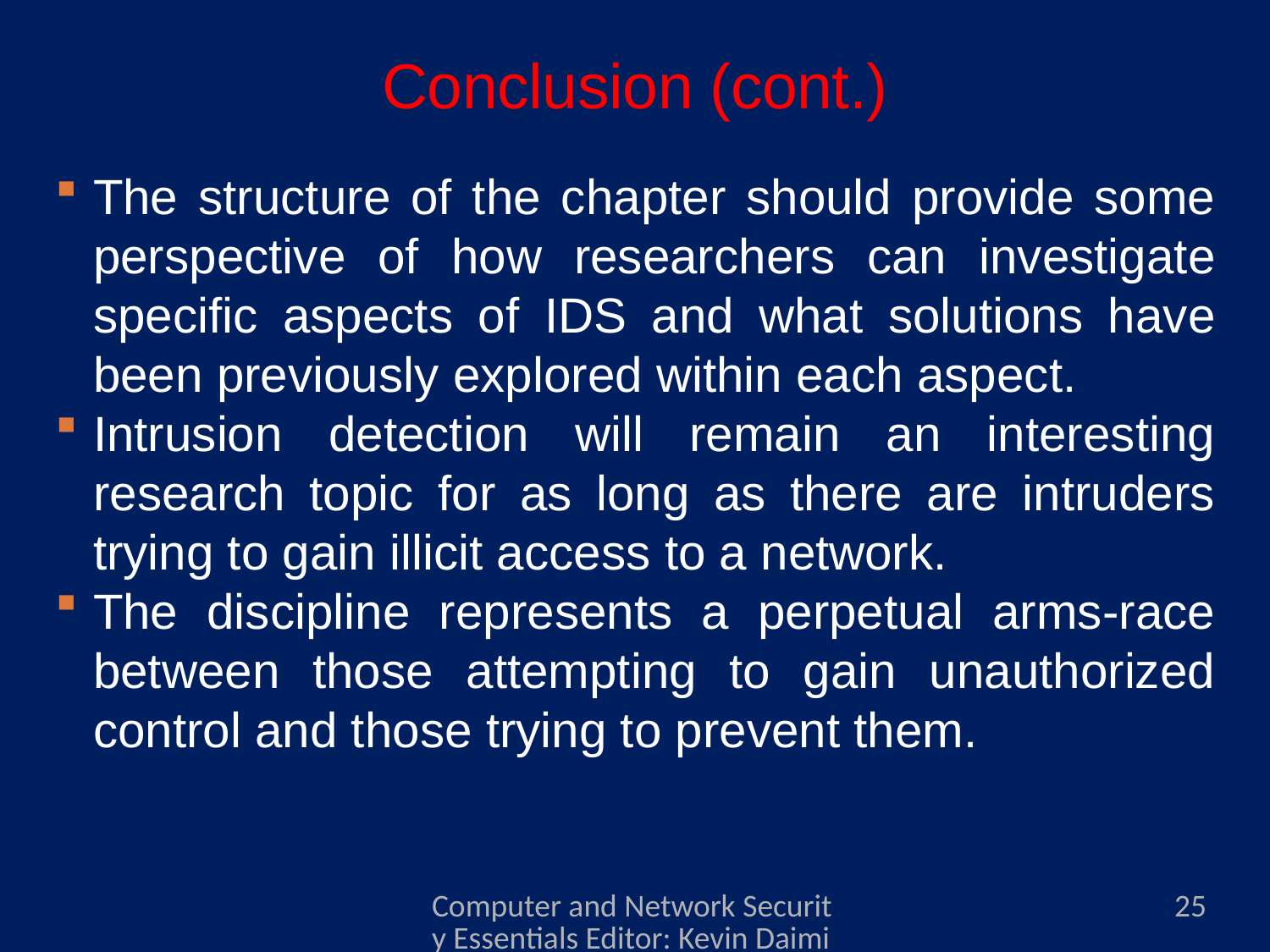

# Conclusion (cont.)
The structure of the chapter should provide some perspective of how researchers can investigate specific aspects of IDS and what solutions have been previously explored within each aspect.
Intrusion detection will remain an interesting research topic for as long as there are intruders trying to gain illicit access to a network.
The discipline represents a perpetual arms-race between those attempting to gain unauthorized control and those trying to prevent them.
Computer and Network Security Essentials Editor: Kevin Daimi Associate Editors: Guillermo Francia, Levent Ertaul, Luis H. Encinas, Eman El-Sheikh Published by Springer
25